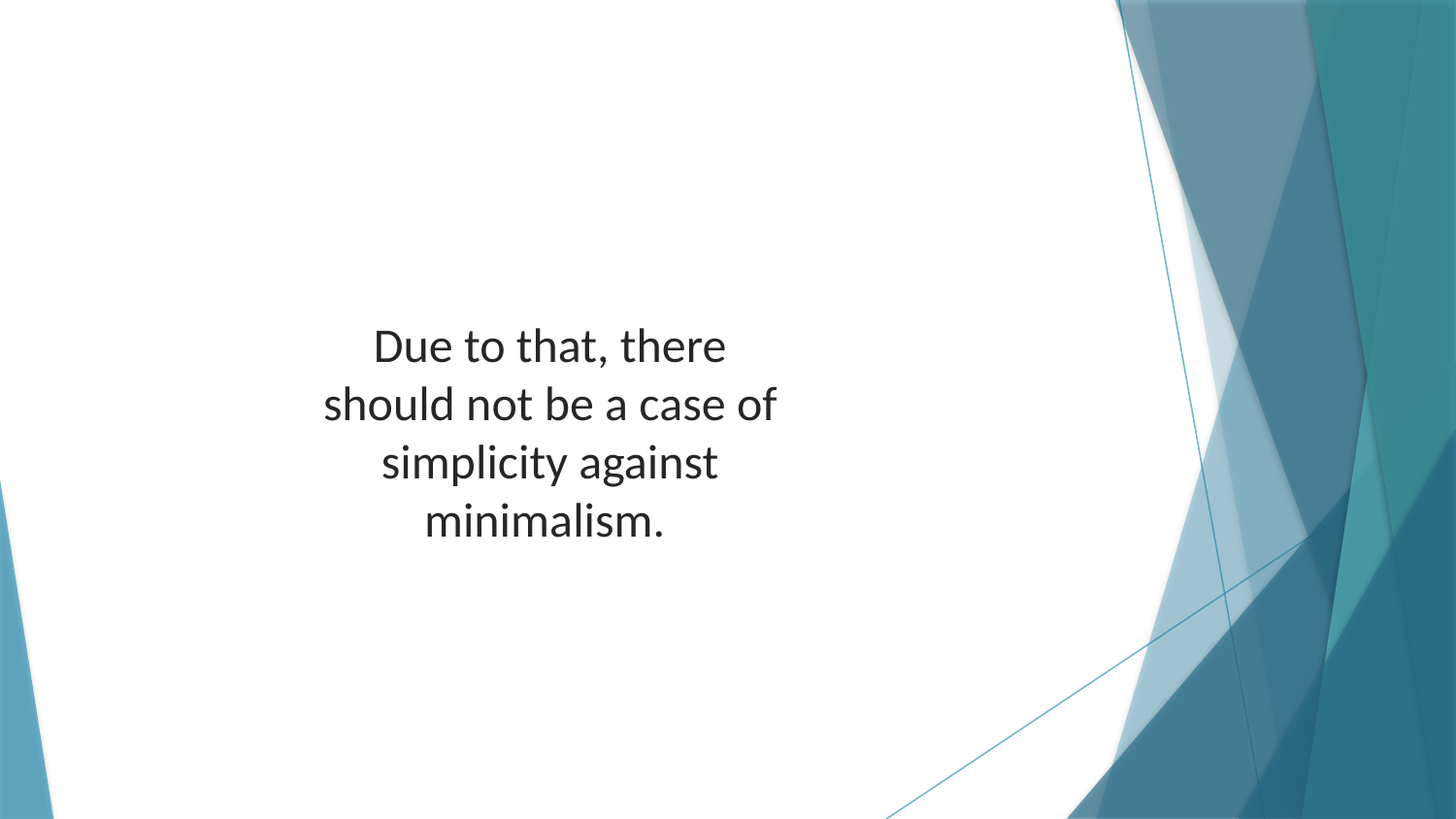

Due to that, there should not be a case of simplicity against minimalism.